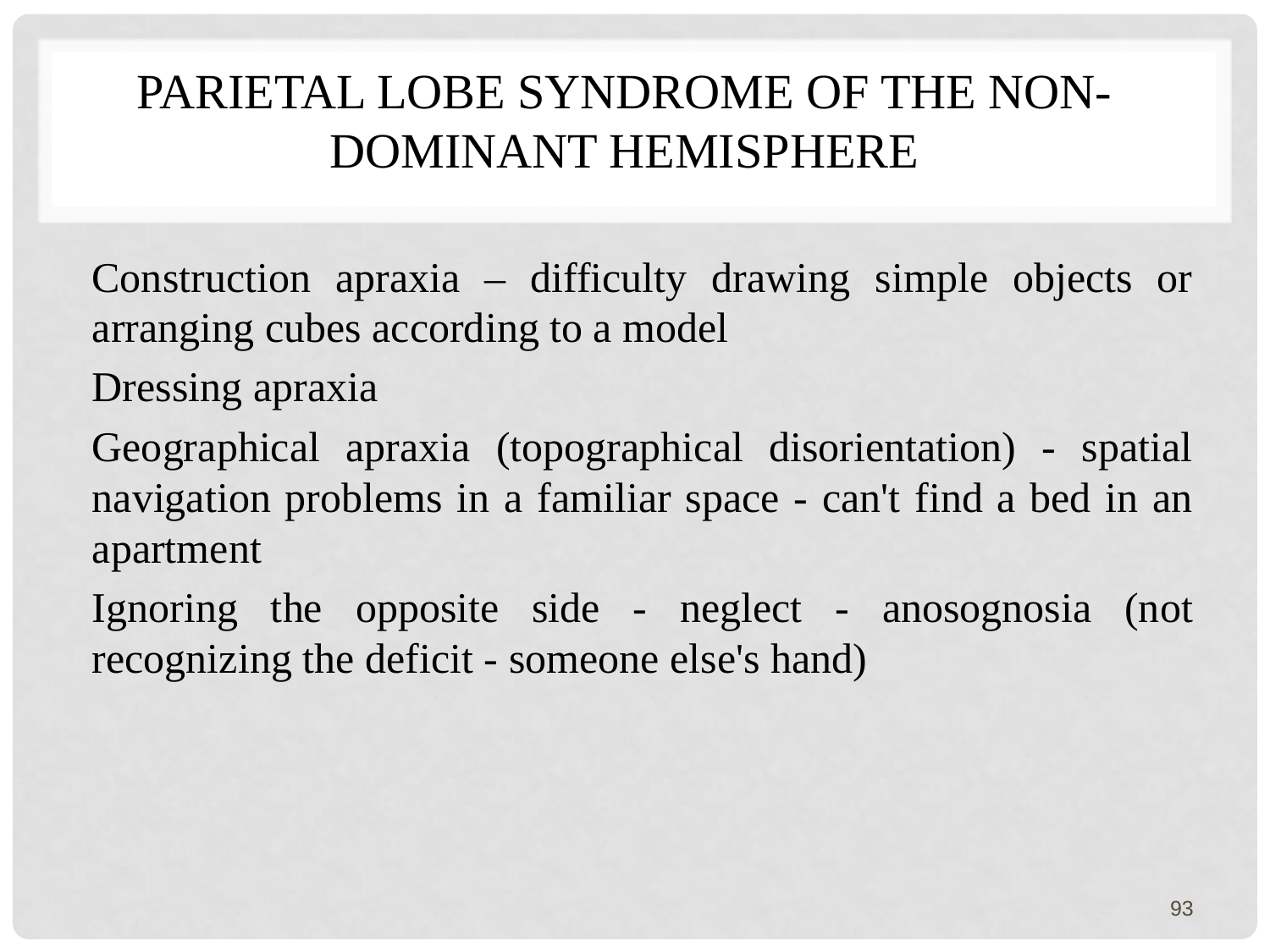

PARIETAL LOBE SYNDROME OF THE NON-DOMINANT HEMISPHERE
Construction apraxia – difficulty drawing simple objects or arranging cubes according to a model
Dressing apraxia
Geographical apraxia (topographical disorientation) - spatial navigation problems in a familiar space - can't find a bed in an apartment
Ignoring the opposite side - neglect - anosognosia (not recognizing the deficit - someone else's hand)
93